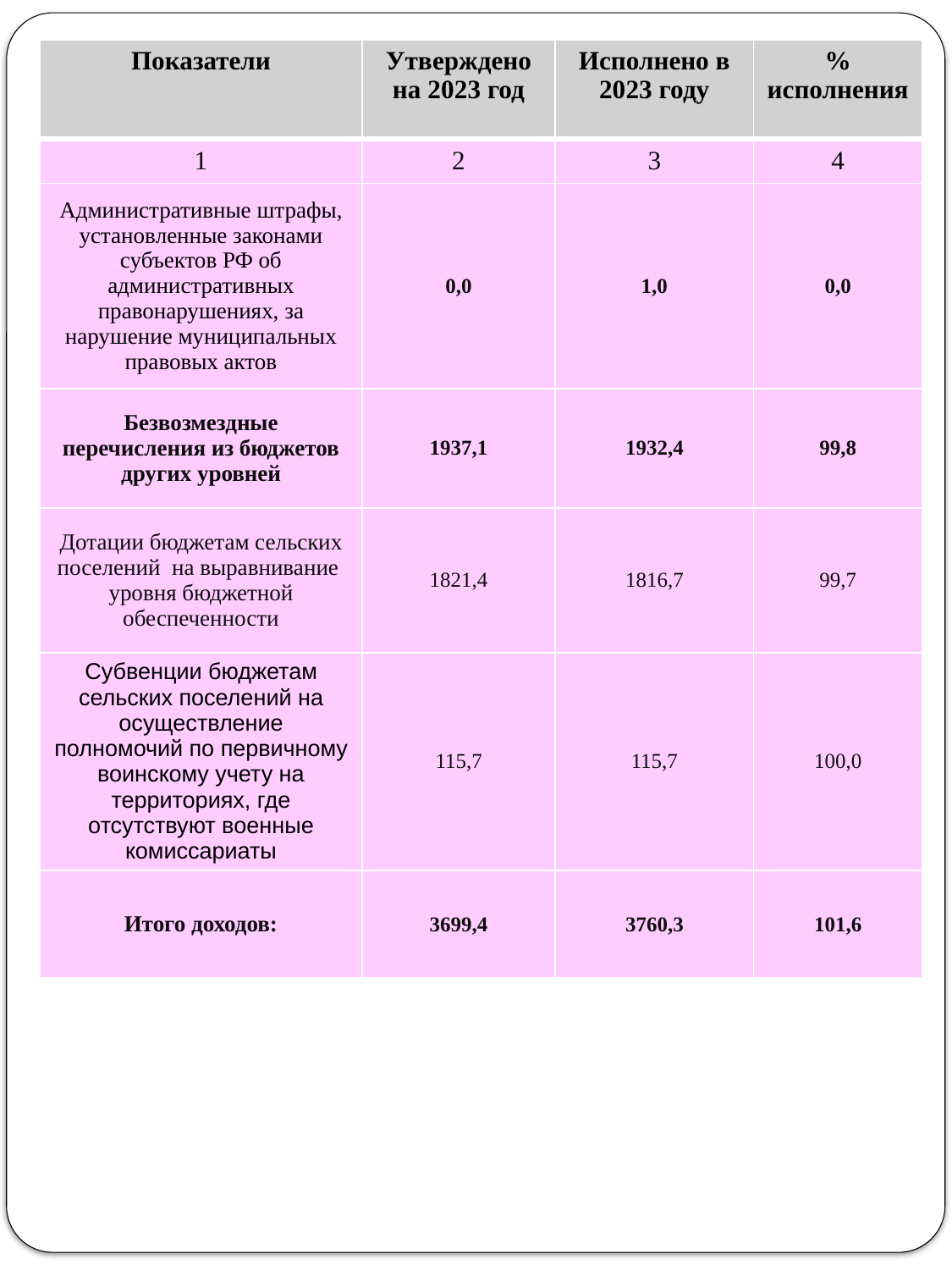

| Показатели | Утверждено на 2023 год | Исполнено в 2023 году | % исполнения |
| --- | --- | --- | --- |
| 1 | 2 | 3 | 4 |
| Административные штрафы, установленные законами субъектов РФ об административных правонарушениях, за нарушение муниципальных правовых актов | 0,0 | 1,0 | 0,0 |
| Безвозмездные перечисления из бюджетов других уровней | 1937,1 | 1932,4 | 99,8 |
| Дотации бюджетам сельских поселений на выравнивание уровня бюджетной обеспеченности | 1821,4 | 1816,7 | 99,7 |
| Субвенции бюджетам сельских поселений на осуществление полномочий по первичному воинскому учету на территориях, где отсутствуют военные комиссариаты | 115,7 | 115,7 | 100,0 |
| Итого доходов: | 3699,4 | 3760,3 | 101,6 |